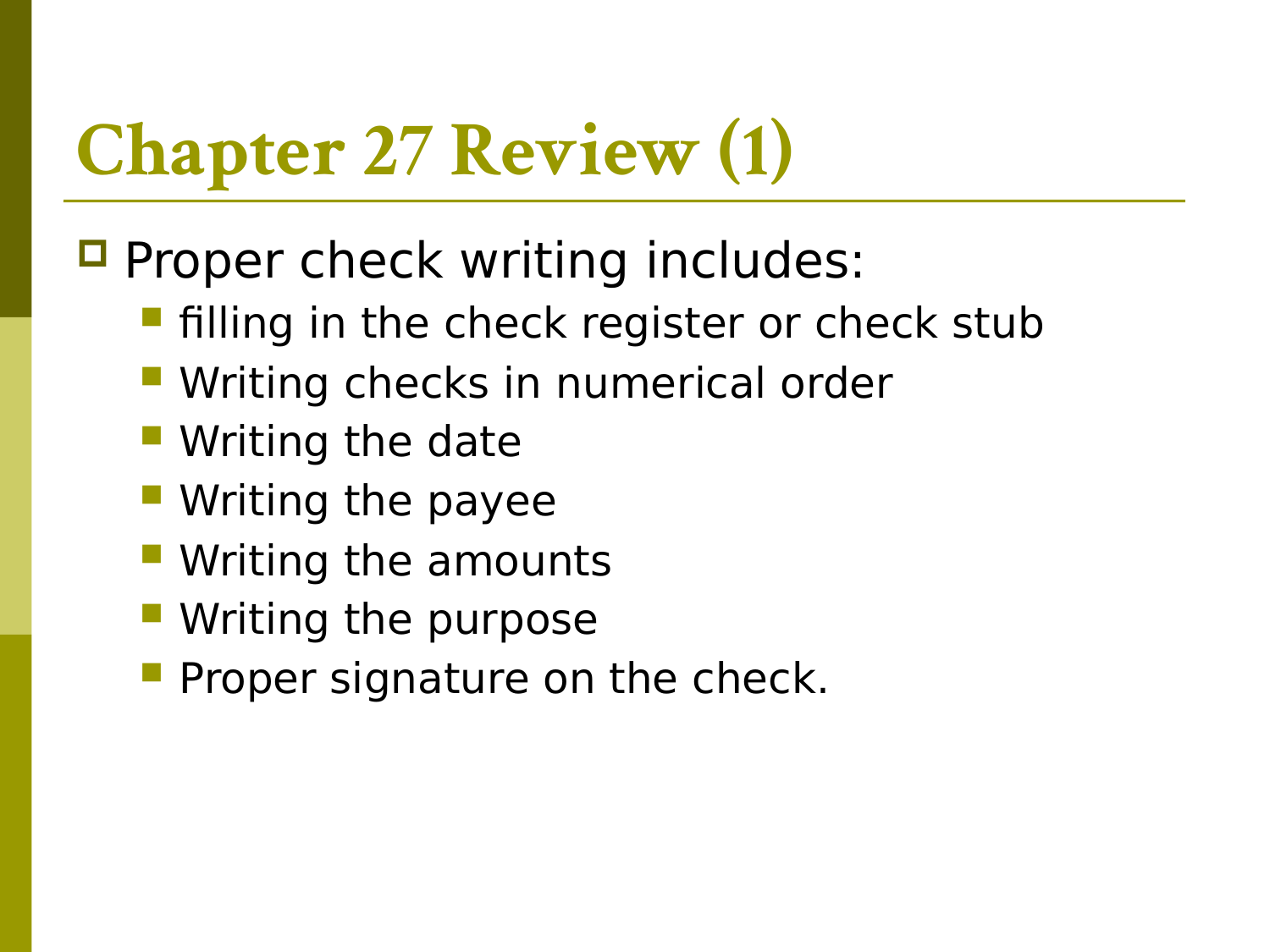

# Chapter 27 Review (1)
Proper check writing includes:
filling in the check register or check stub
Writing checks in numerical order
Writing the date
Writing the payee
Writing the amounts
Writing the purpose
Proper signature on the check.